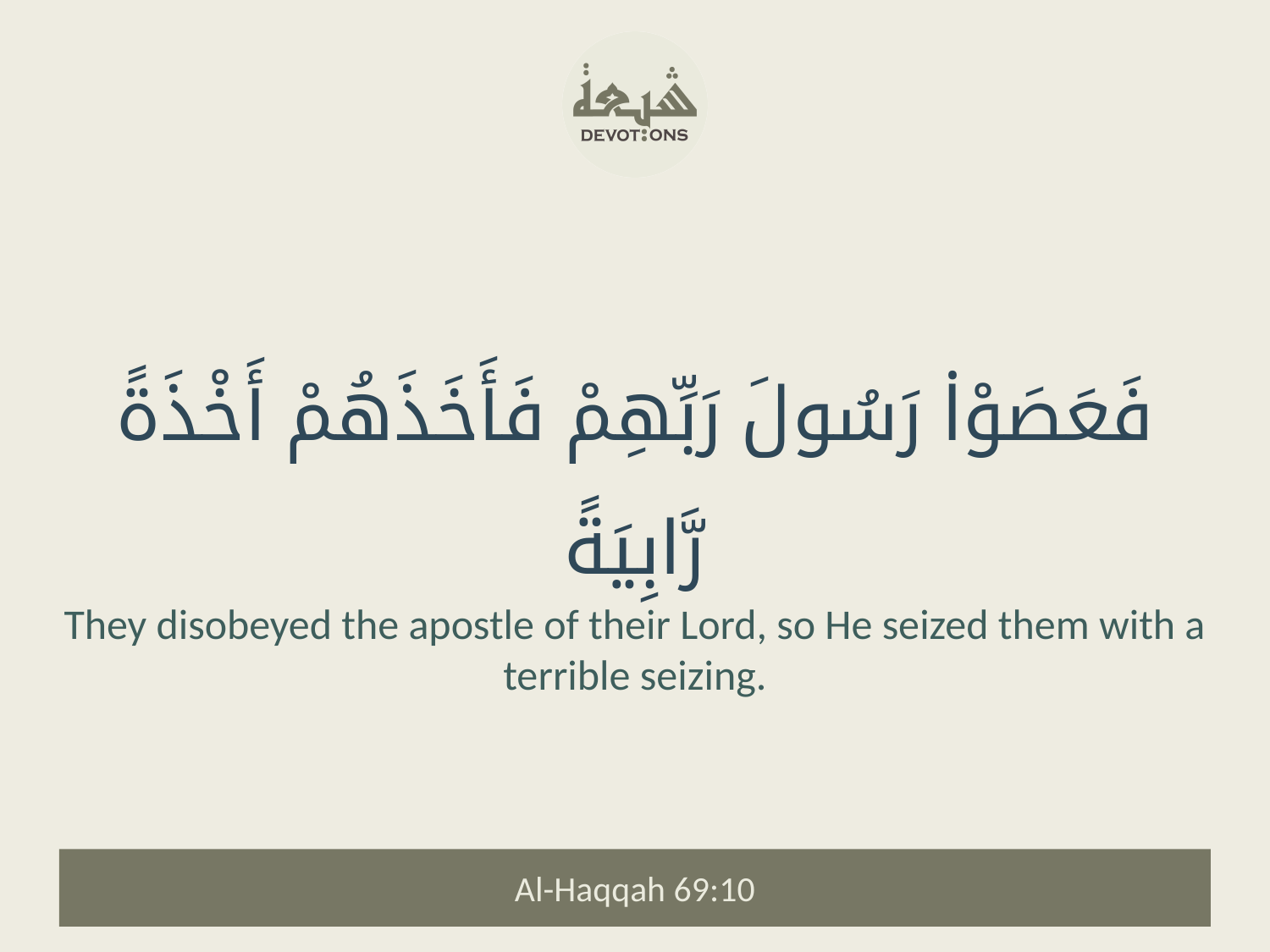

فَعَصَوْا۟ رَسُولَ رَبِّهِمْ فَأَخَذَهُمْ أَخْذَةً رَّابِيَةً
They disobeyed the apostle of their Lord, so He seized them with a terrible seizing.
Al-Haqqah 69:10